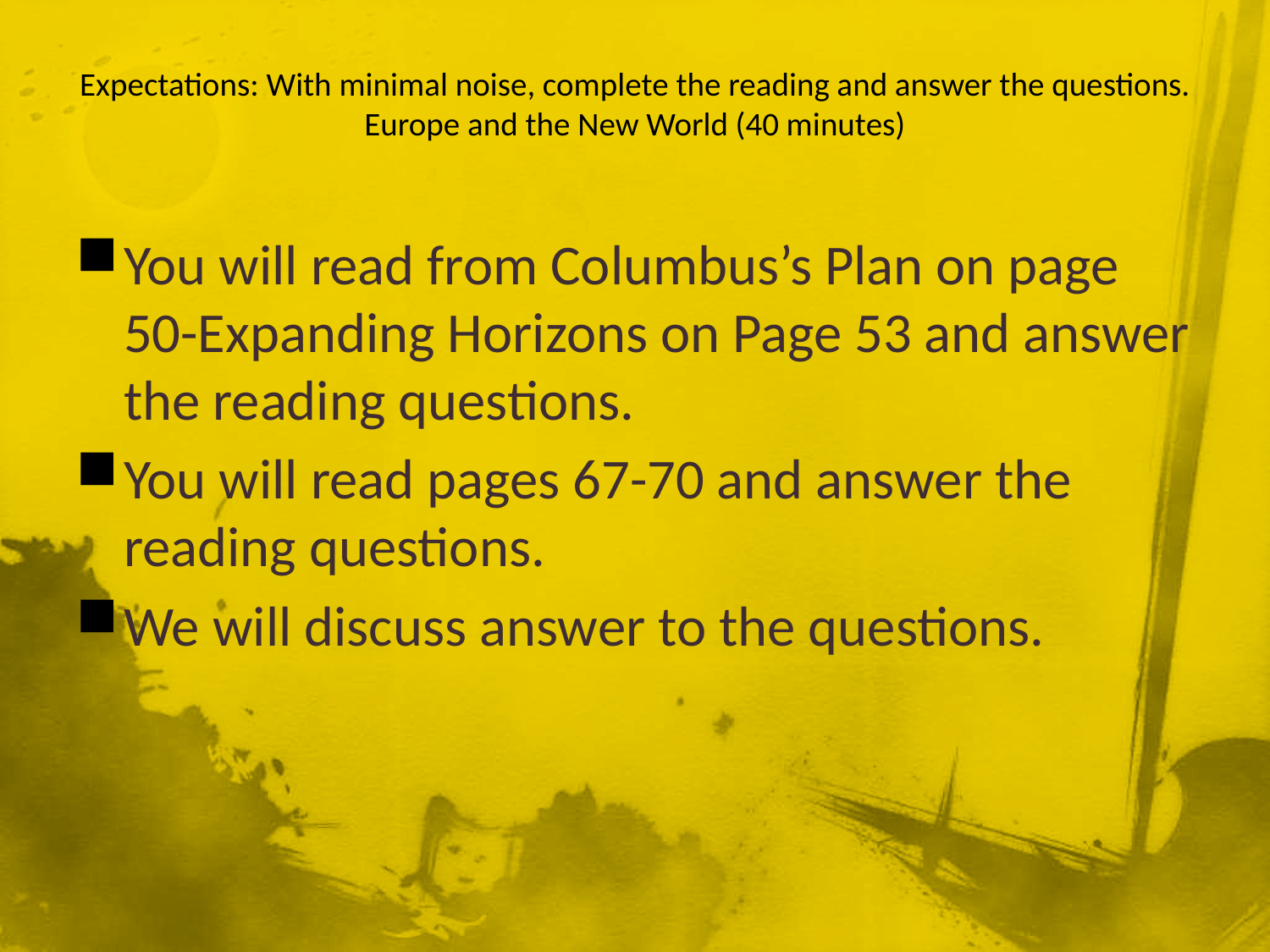

# Expectations: With minimal noise, complete the reading and answer the questions. Europe and the New World (40 minutes)
You will read from Columbus’s Plan on page 50-Expanding Horizons on Page 53 and answer the reading questions.
You will read pages 67-70 and answer the reading questions.
We will discuss answer to the questions.